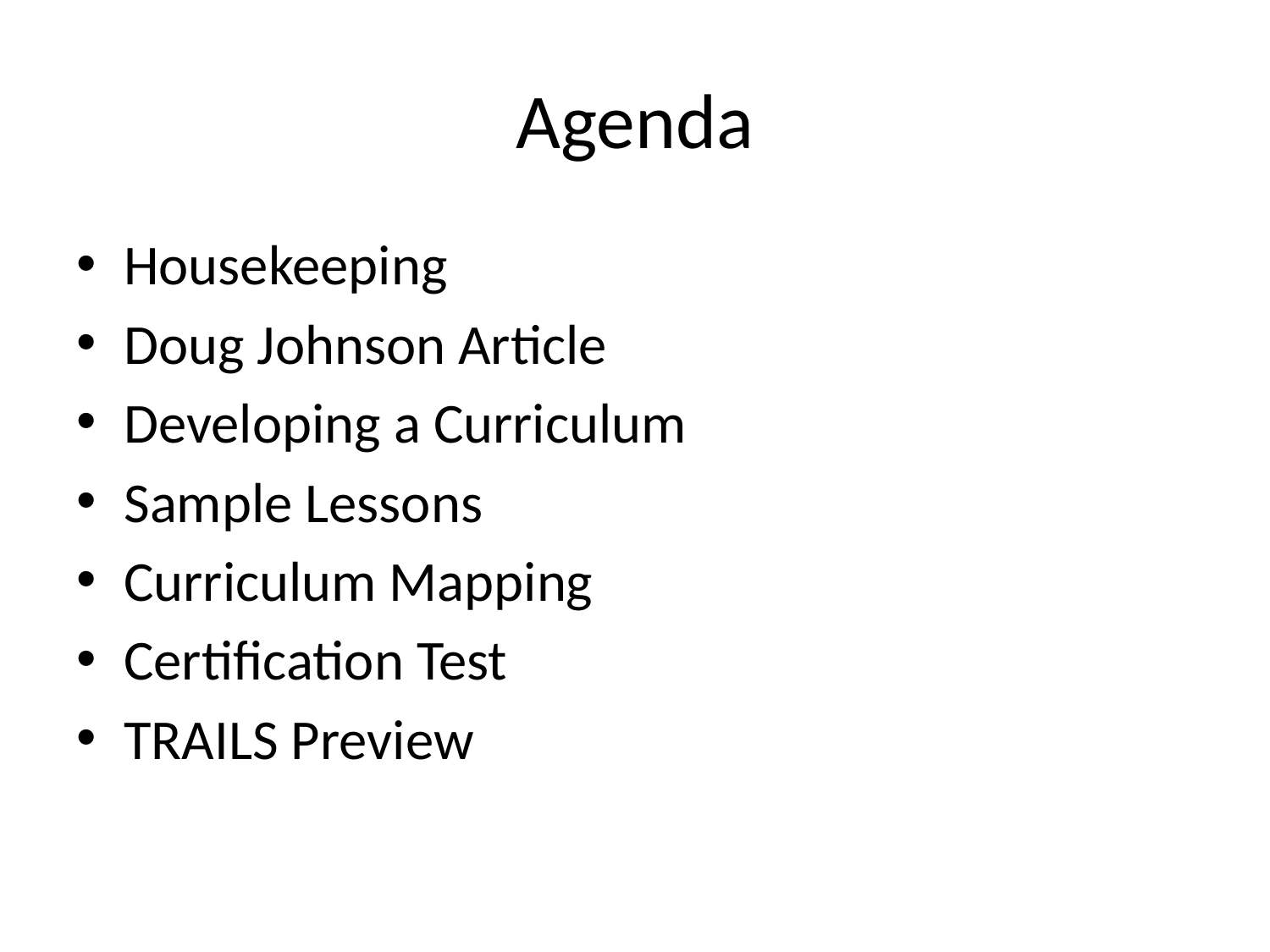

# Agenda
Housekeeping
Doug Johnson Article
Developing a Curriculum
Sample Lessons
Curriculum Mapping
Certification Test
TRAILS Preview